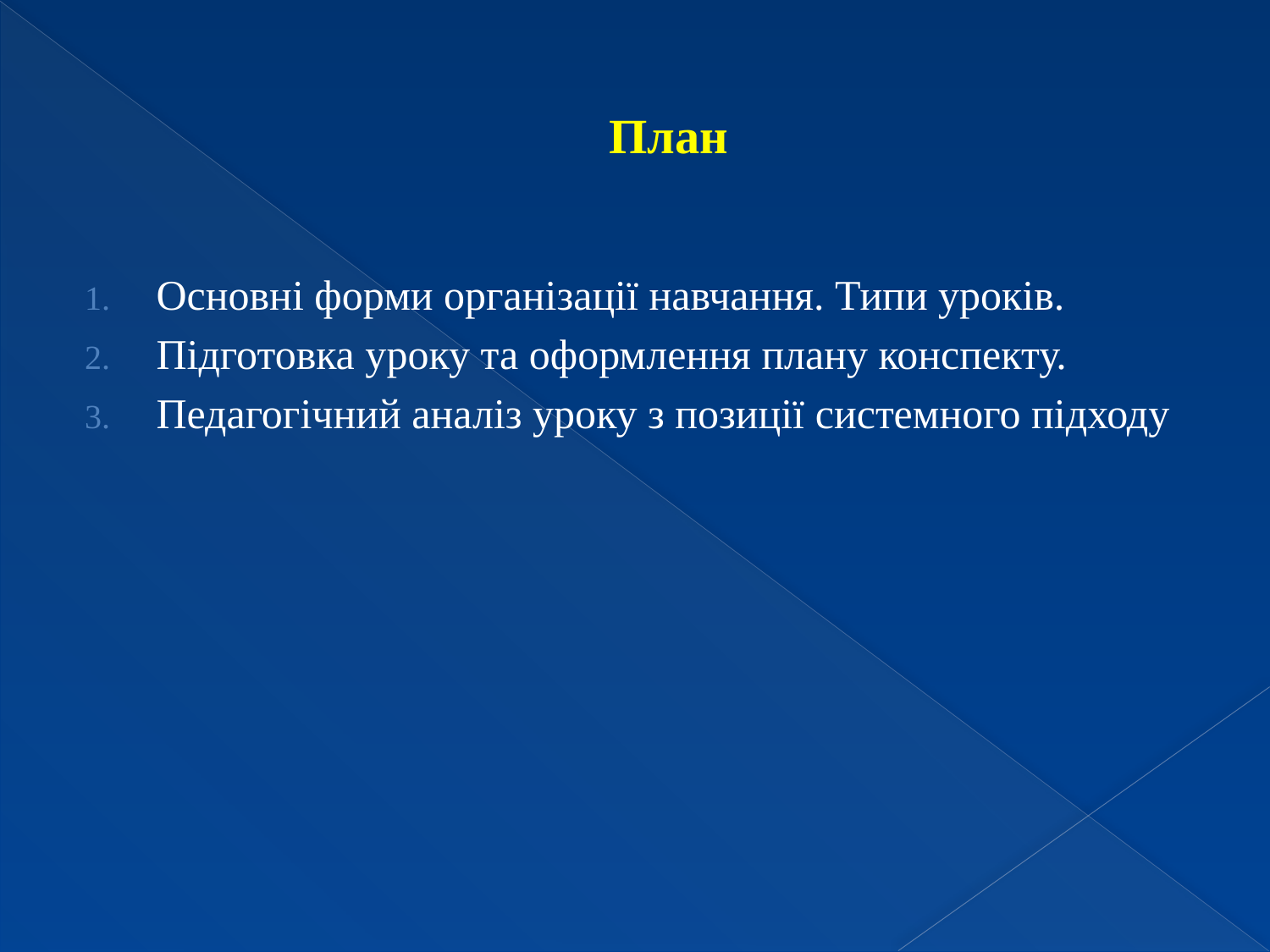

# План
Основні форми організації навчання. Типи уроків.
Підготовка уроку та оформлення плану конспекту.
Педагогічний аналіз уроку з позиції системного підходу